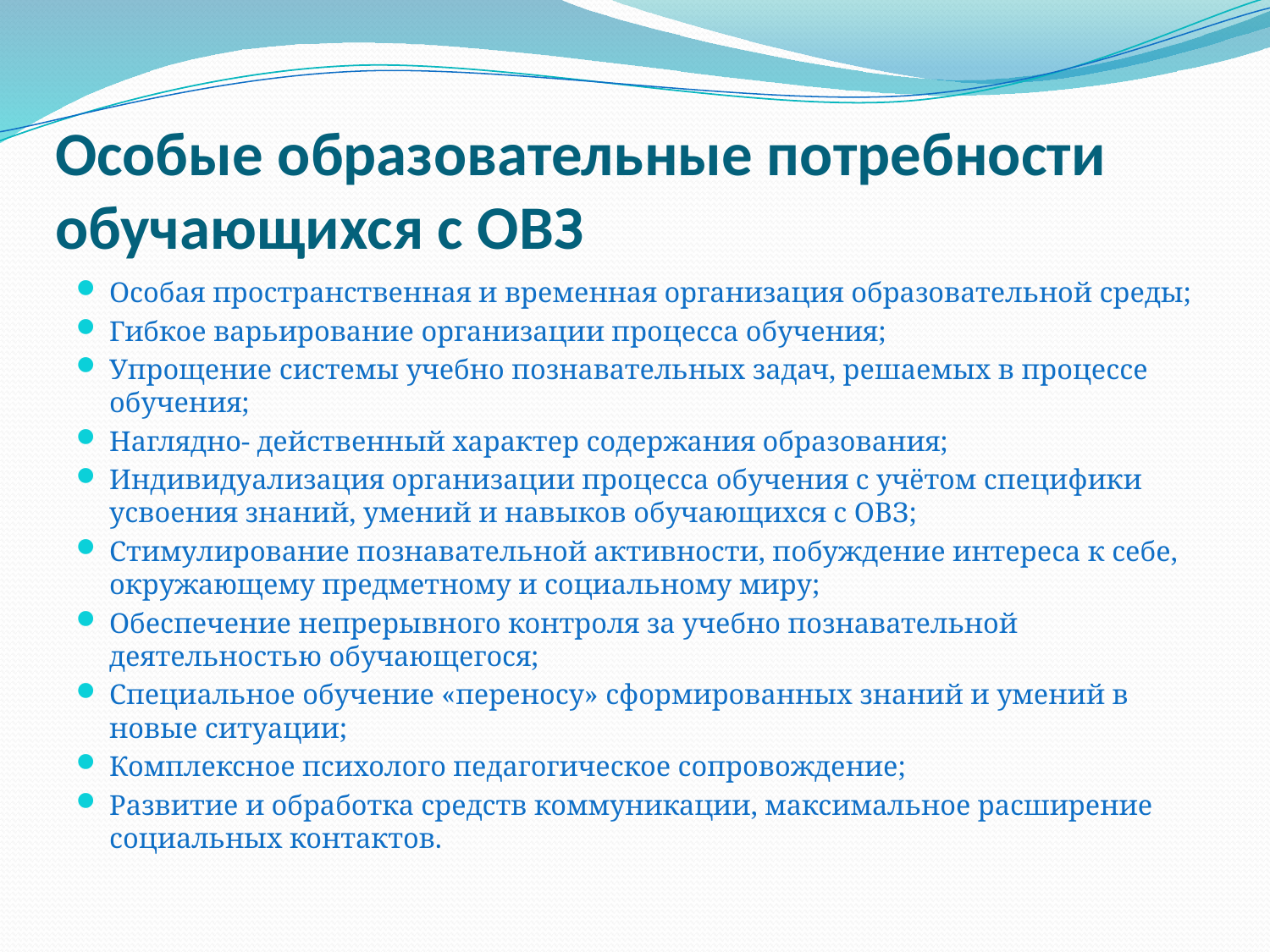

# Особые образовательные потребности обучающихся с ОВЗ
Особая пространственная и временная организация образовательной среды;
Гибкое варьирование организации процесса обучения;
Упрощение системы учебно познавательных задач, решаемых в процессе обучения;
Наглядно- действенный характер содержания образования;
Индивидуализация организации процесса обучения с учётом специфики усвоения знаний, умений и навыков обучающихся с ОВЗ;
Стимулирование познавательной активности, побуждение интереса к себе, окружающему предметному и социальному миру;
Обеспечение непрерывного контроля за учебно познавательной деятельностью обучающегося;
Специальное обучение «переносу» сформированных знаний и умений в новые ситуации;
Комплексное психолого педагогическое сопровождение;
Развитие и обработка средств коммуникации, максимальное расширение социальных контактов.